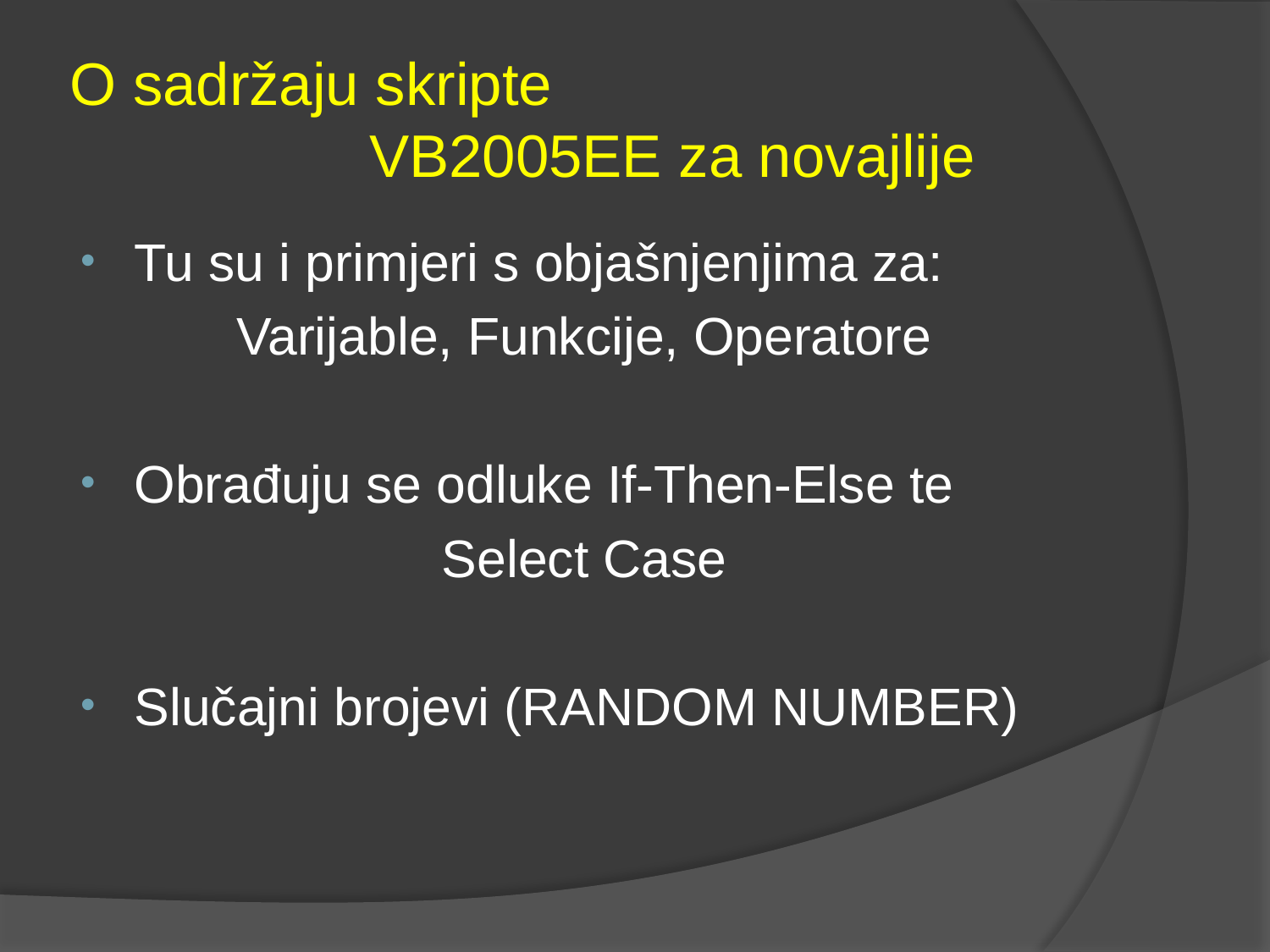

# O sadržaju skripte VB2005EE za novajlije
Tu su i primjeri s objašnjenjima za:
Varijable, Funkcije, Operatore

Obrađuju se odluke If-Then-Else te
Select Case

Slučajni brojevi (RANDOM NUMBER)